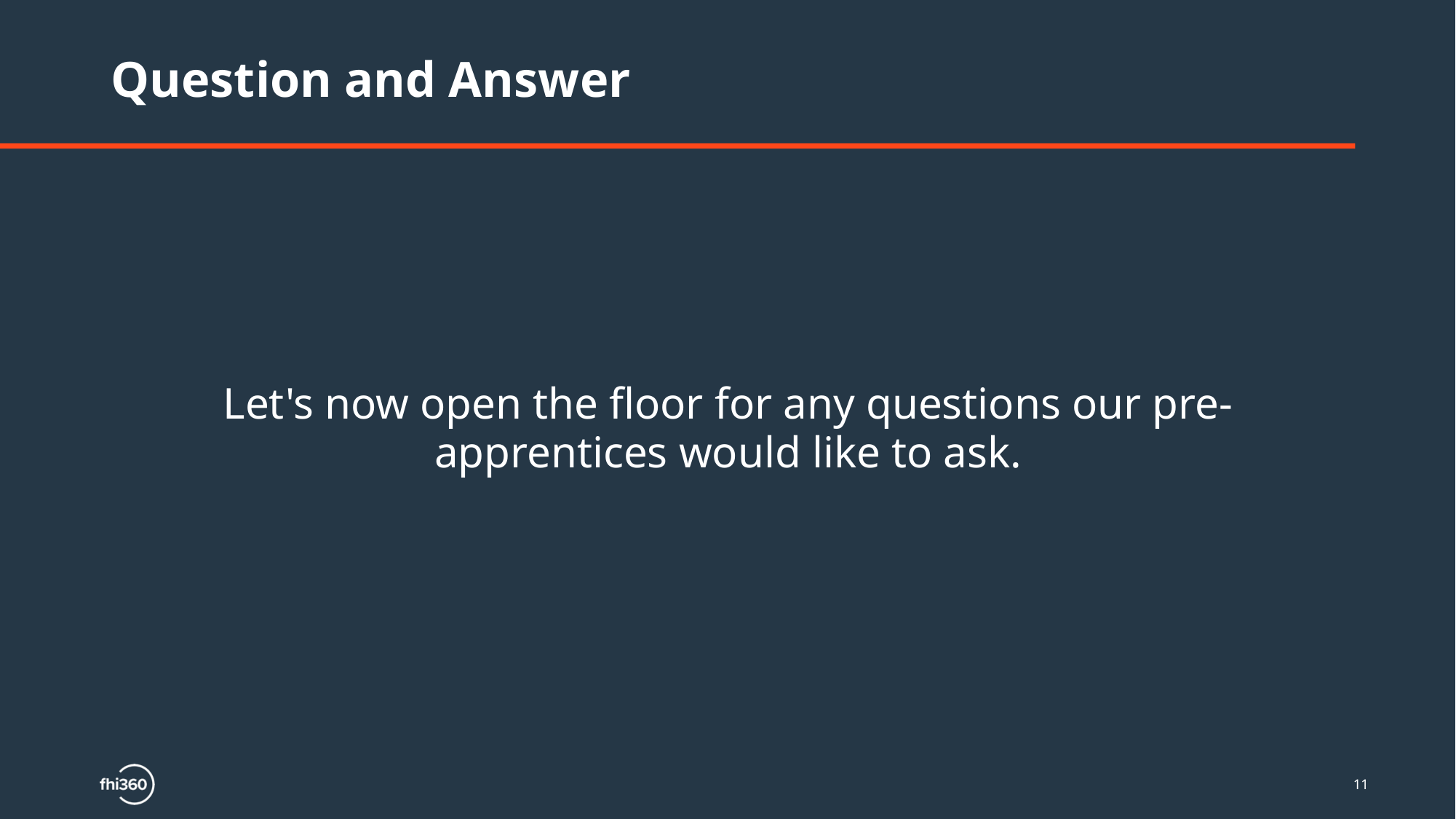

# Question and Answer
Let's now open the floor for any questions our pre-apprentices would like to ask.